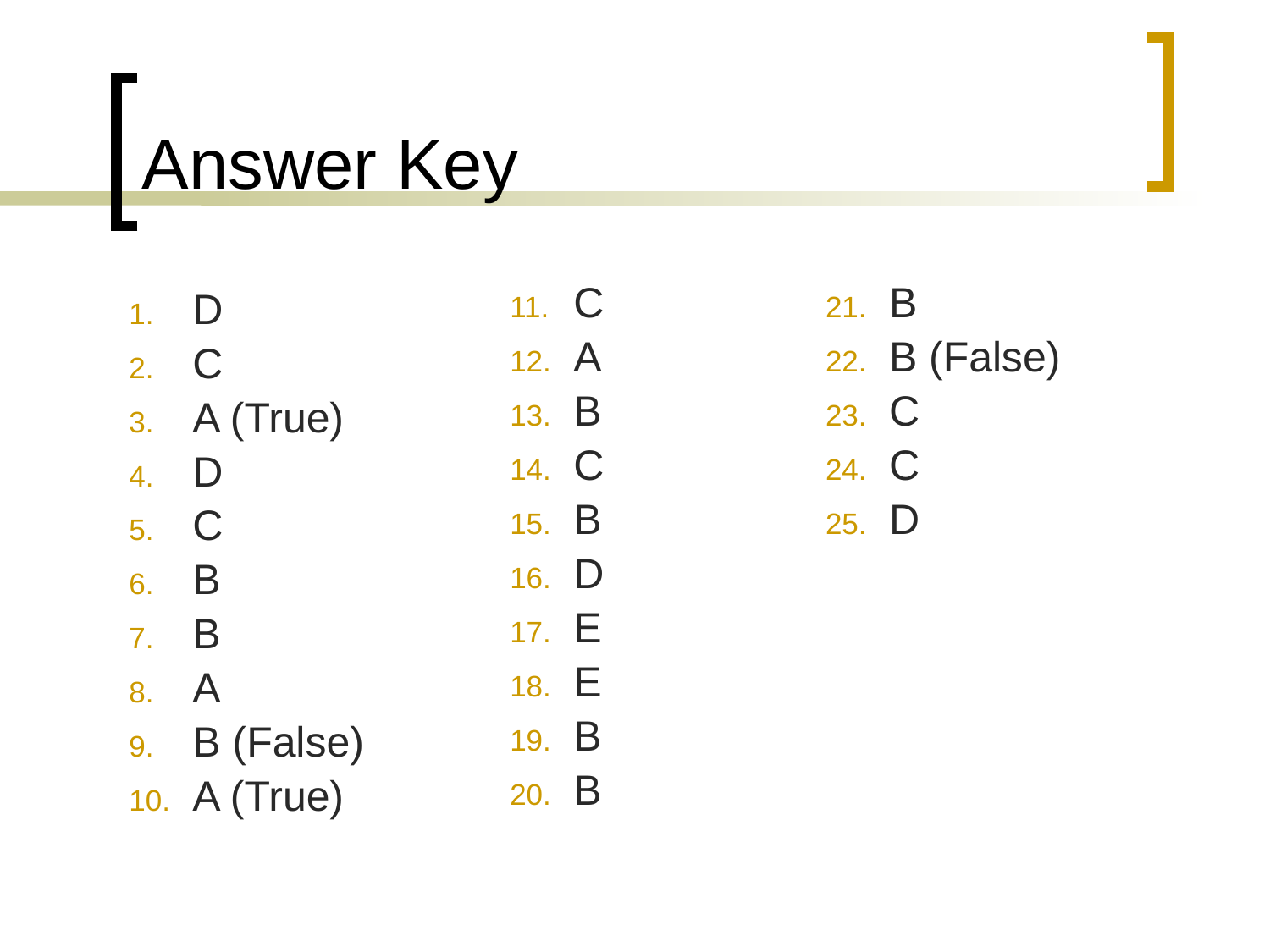

# Answer Key

D
C
A (True)
D
C
B
B
A
B (False)
A (True)

C
A
B
C
B
D
E
E
B
B

B
B (False)
C
C
D